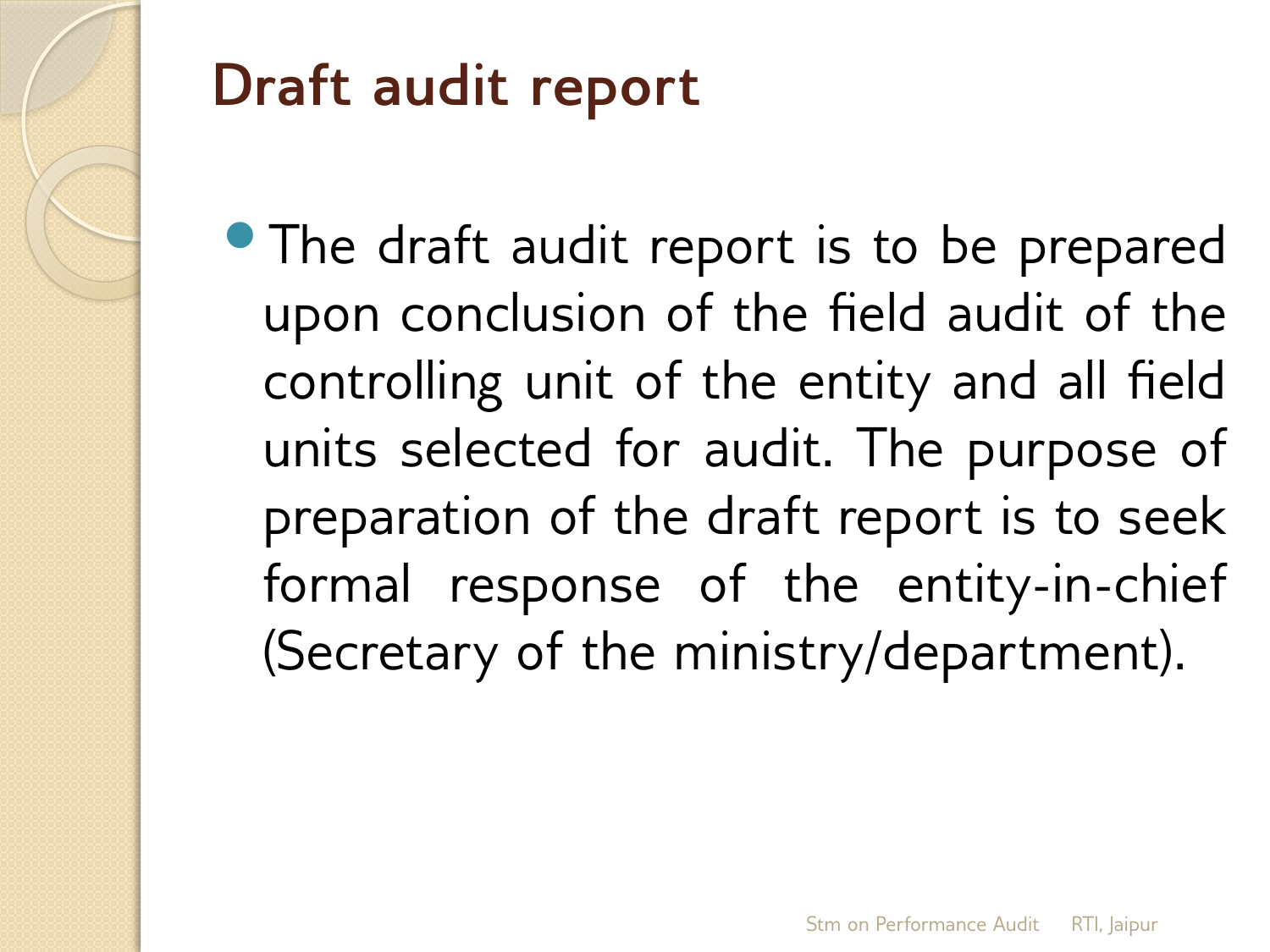

# Draft audit report
The draft audit report is to be prepared upon conclusion of the field audit of the controlling unit of the entity and all field units selected for audit. The purpose of preparation of the draft report is to seek formal response of the entity-in-chief (Secretary of the ministry/department).
Stm on Performance Audit     RTI, Jaipur